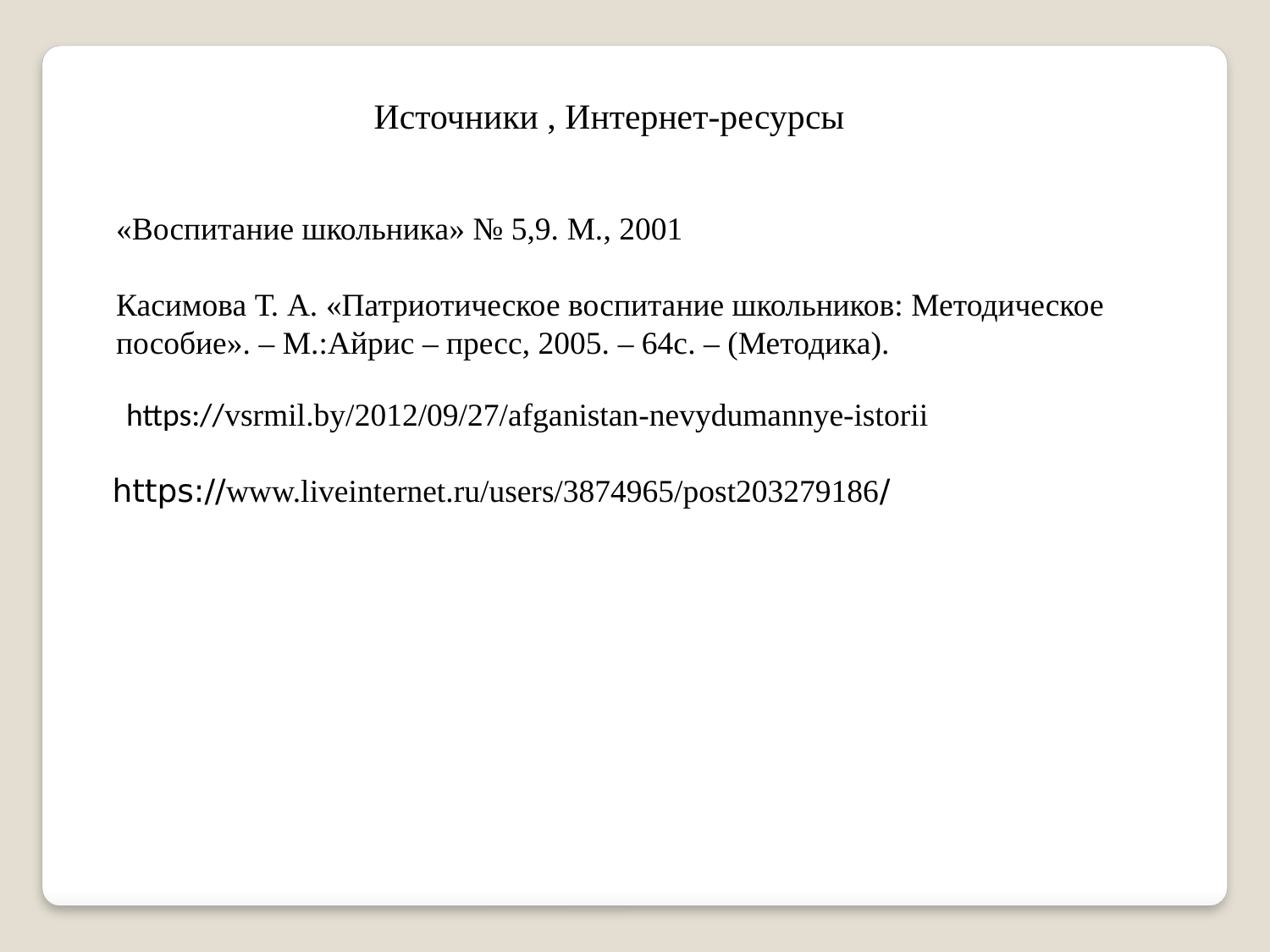

Источники изображений:
Источники , Интернет-ресурсы
«Воспитание школьника» № 5,9. М., 2001

Касимова Т. А. «Патриотическое воспитание школьников: Методическое пособие». – М.:Айрис – пресс, 2005. – 64с. – (Методика).
https://vsrmil.by/2012/09/27/afganistan-nevydumannye-istorii

https://www.liveinternet.ru/users/3874965/post203279186/